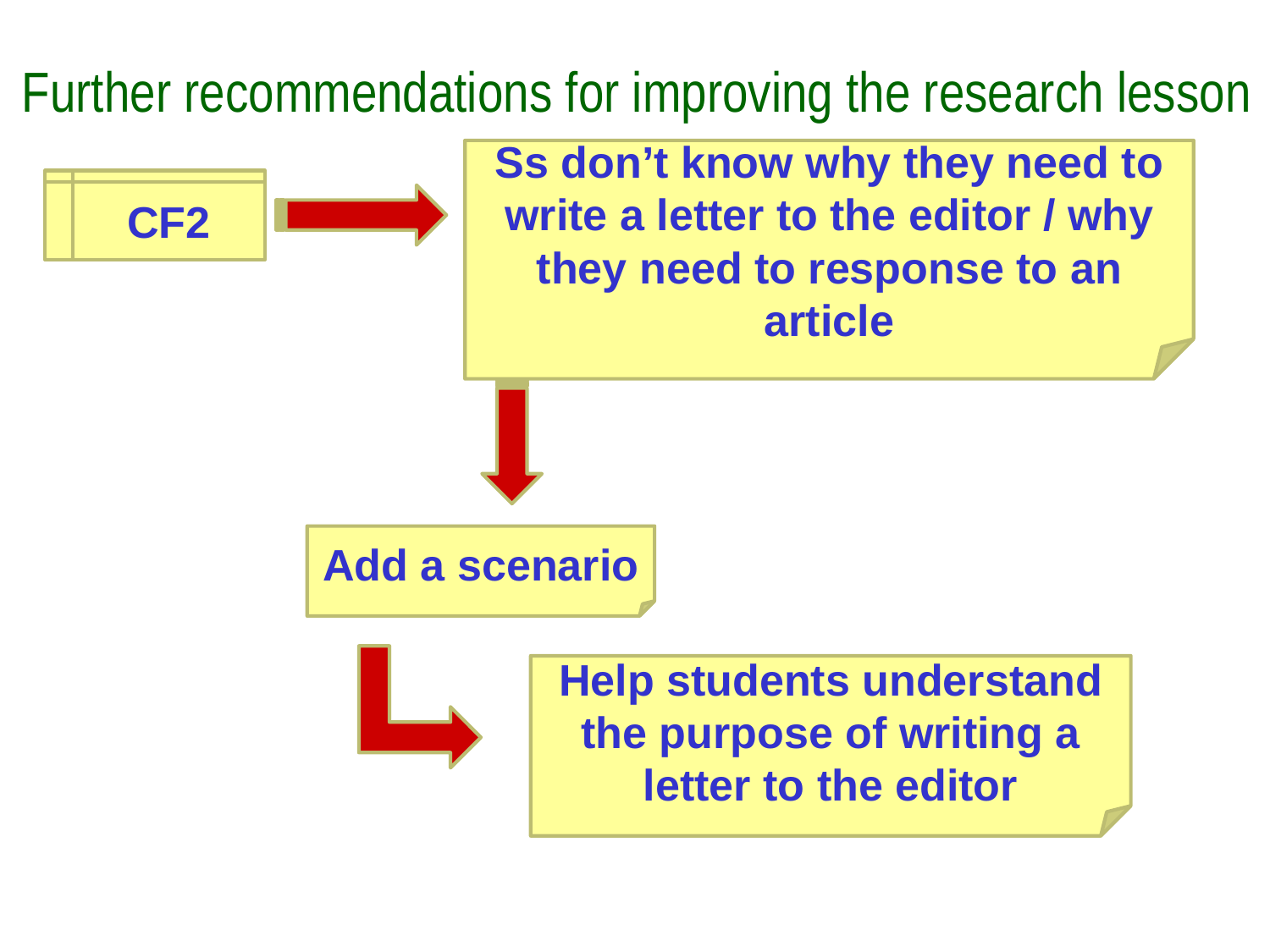

Further recommendations for improving the research lesson
Ss don’t know why they need to write a letter to the editor / why they need to response to an article
CF2

Add a scenario

Help students understand the purpose of writing a letter to the editor